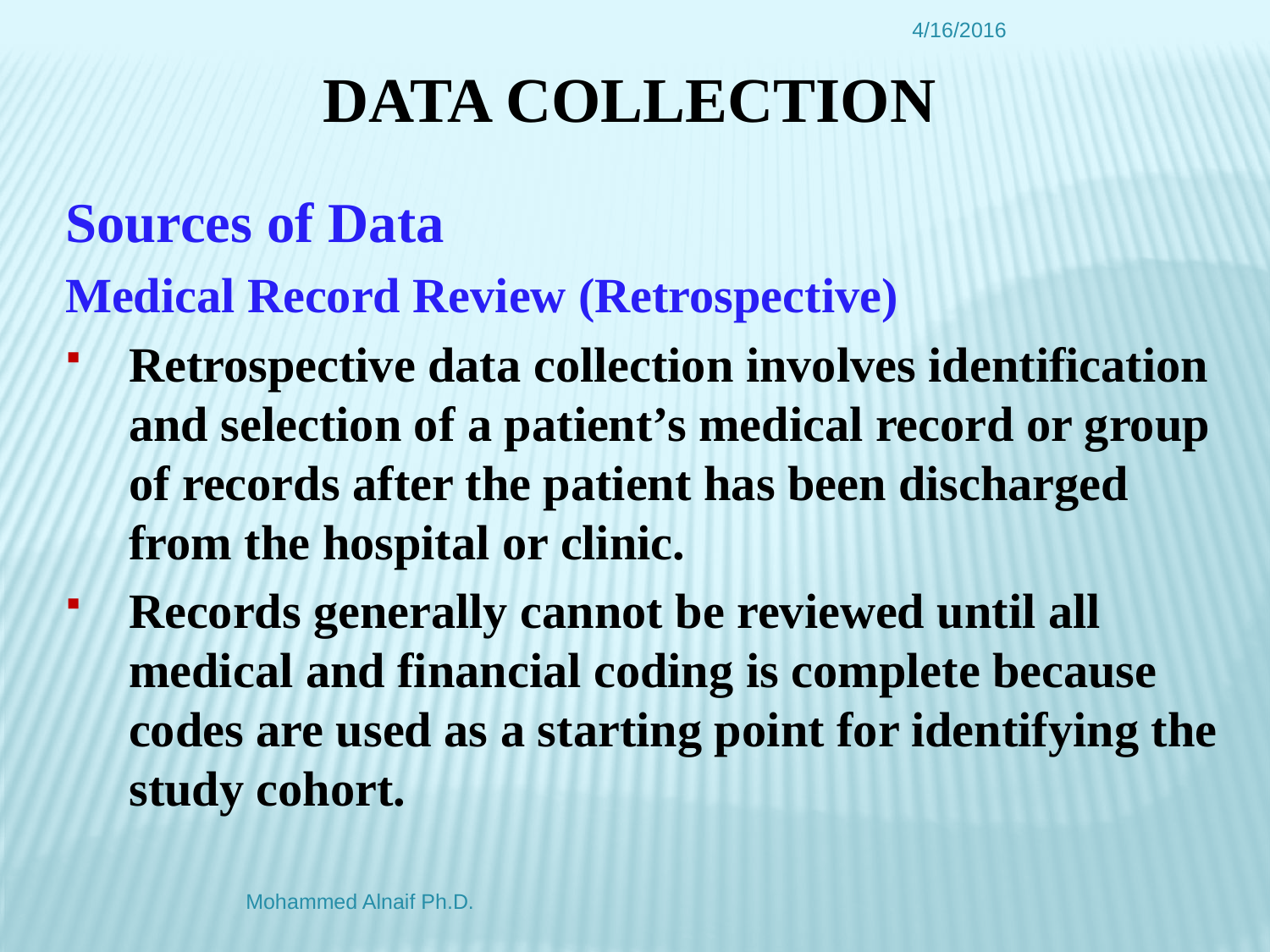

4/16/2016
# Data Collection
Sources of Data
Medical Record Review (Retrospective)
Retrospective data collection involves identification and selection of a patient’s medical record or group of records after the patient has been discharged from the hospital or clinic.
Records generally cannot be reviewed until all medical and financial coding is complete because codes are used as a starting point for identifying the study cohort.
Mohammed Alnaif Ph.D.
26